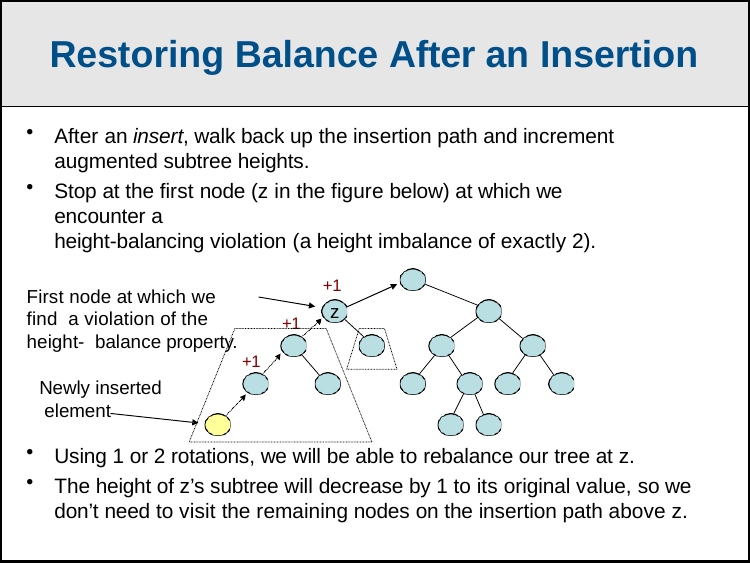

Restoring Balance After an Insertion
After an insert, walk back up the insertion path and increment  augmented subtree heights.
Stop at the first node (z in the figure below) at which we encounter a
height-balancing violation (a height imbalance of exactly 2).

+1

First node at which we find  a violation of the height-  balance property.
+1
Newly inserted  element

z

+1

Using 1 or 2 rotations, we will be able to rebalance our tree at z.
The height of z’s subtree will decrease by 1 to its original value, so we  don’t need to visit the remaining nodes on the insertion path above z.